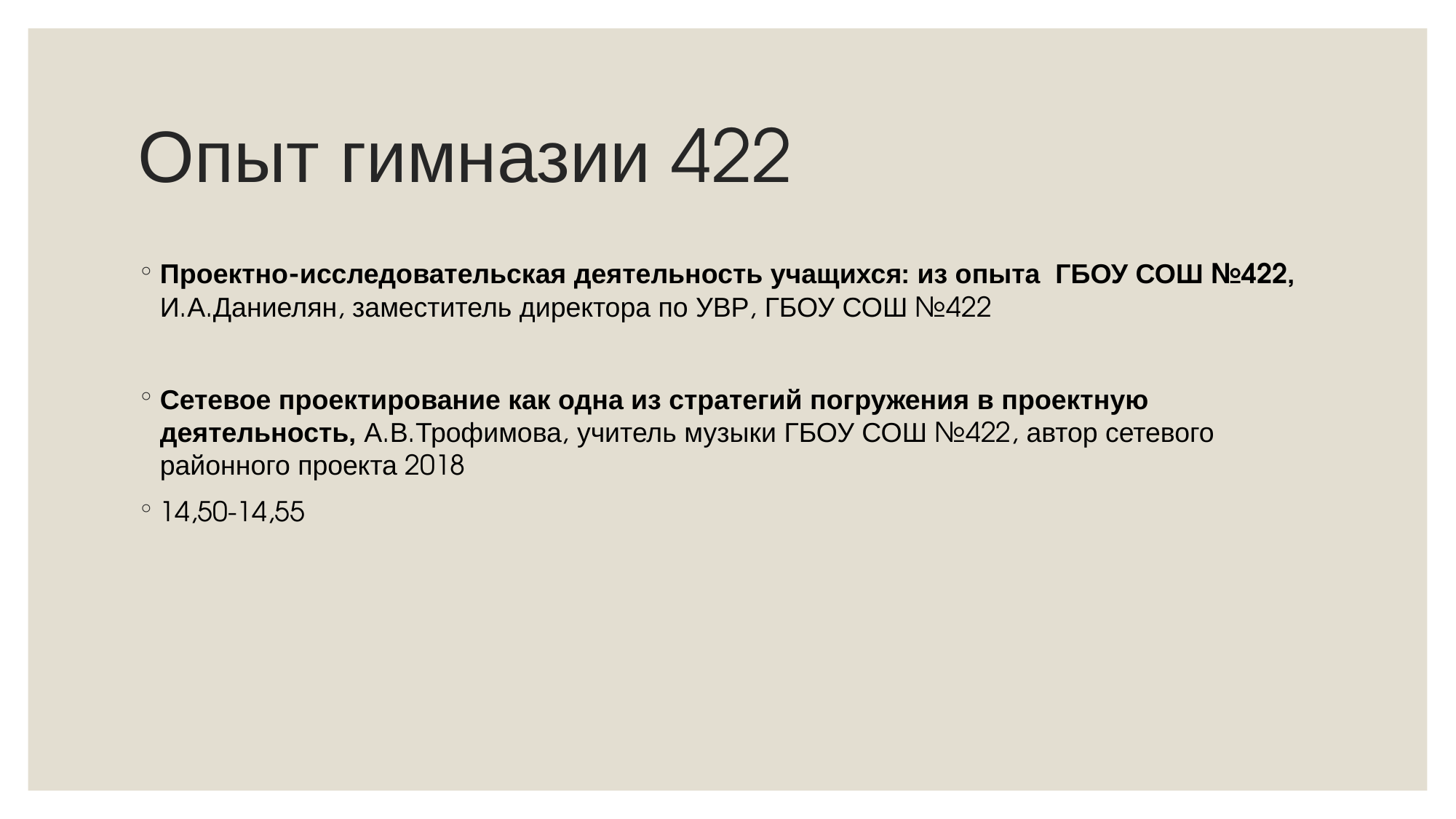

# Опыт гимназии 422
Проектно-исследовательская деятельность учащихся: из опыта  ГБОУ СОШ №422, И.А.Даниелян, заместитель директора по УВР, ГБОУ СОШ №422

Сетевое проектирование как одна из стратегий погружения в проектную деятельность, А.В.Трофимова, учитель музыки ГБОУ СОШ №422, автор сетевого районного проекта 2018
14,50-14,55